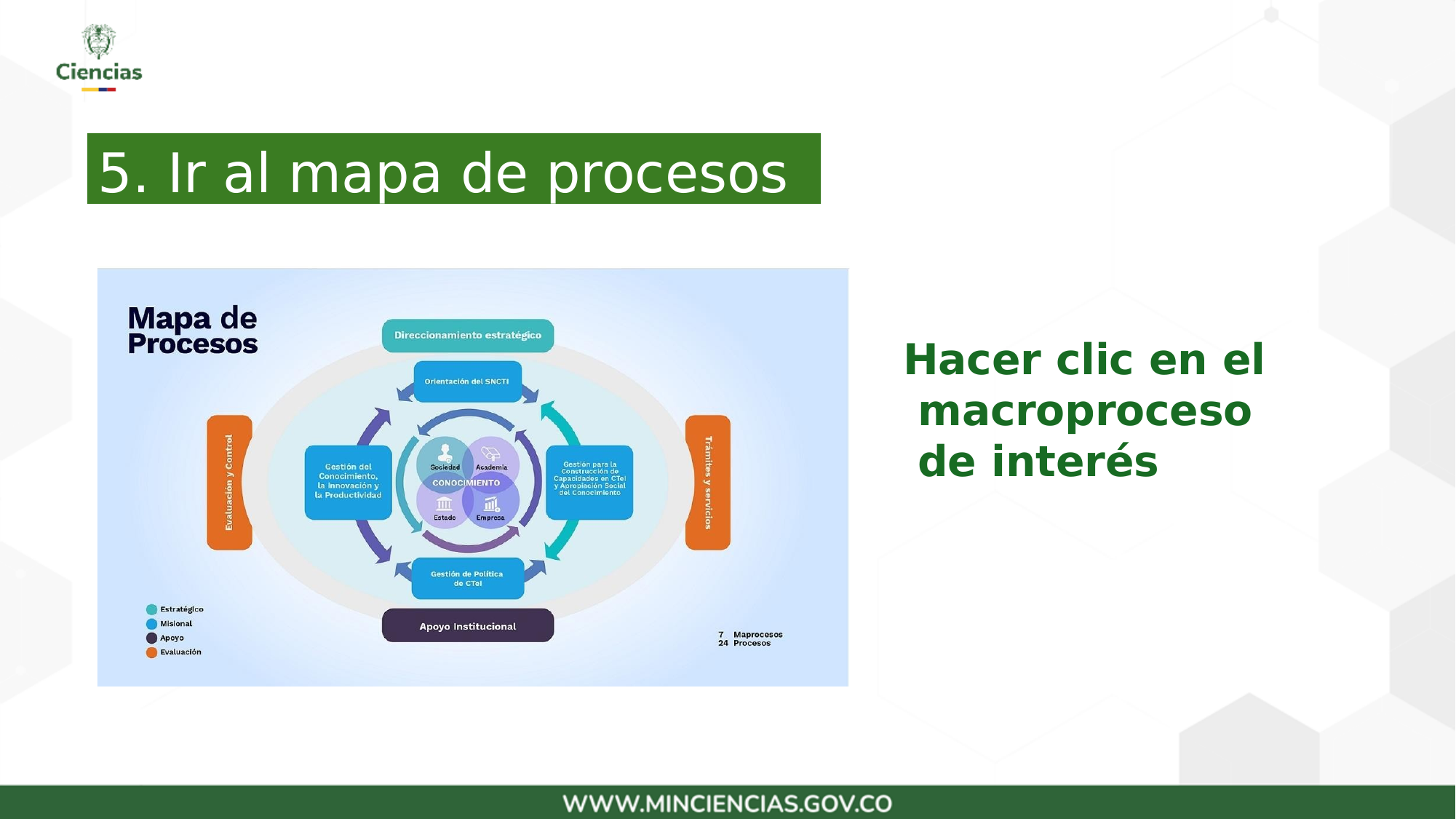

5. Ir al mapa de procesos

Hacer clic en el  macroproceso  de interés